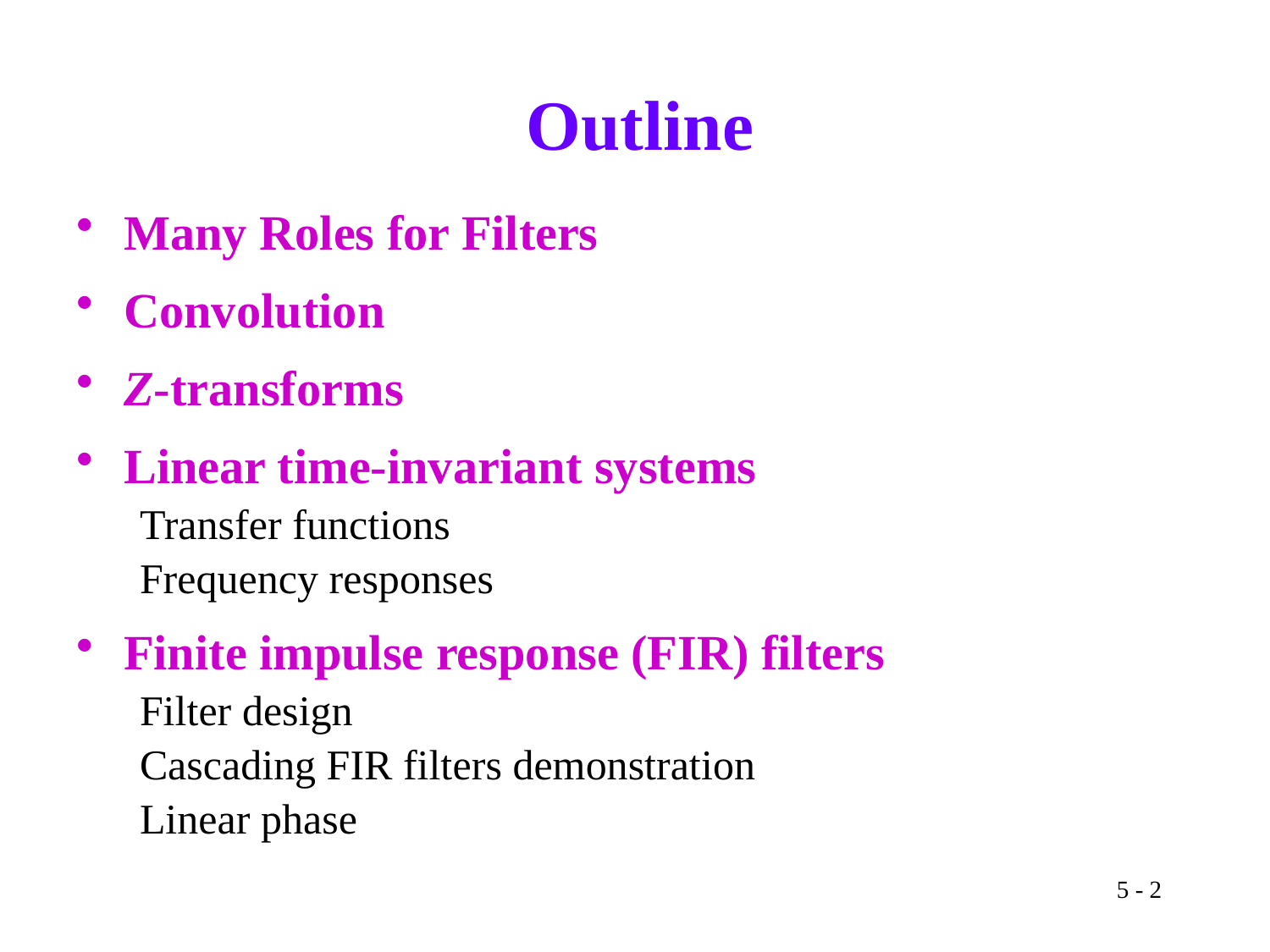

# Outline
Many Roles for Filters
Convolution
Z-transforms
Linear time-invariant systems
Transfer functions
Frequency responses
Finite impulse response (FIR) filters
Filter design
Cascading FIR filters demonstration
Linear phase
5 - 2